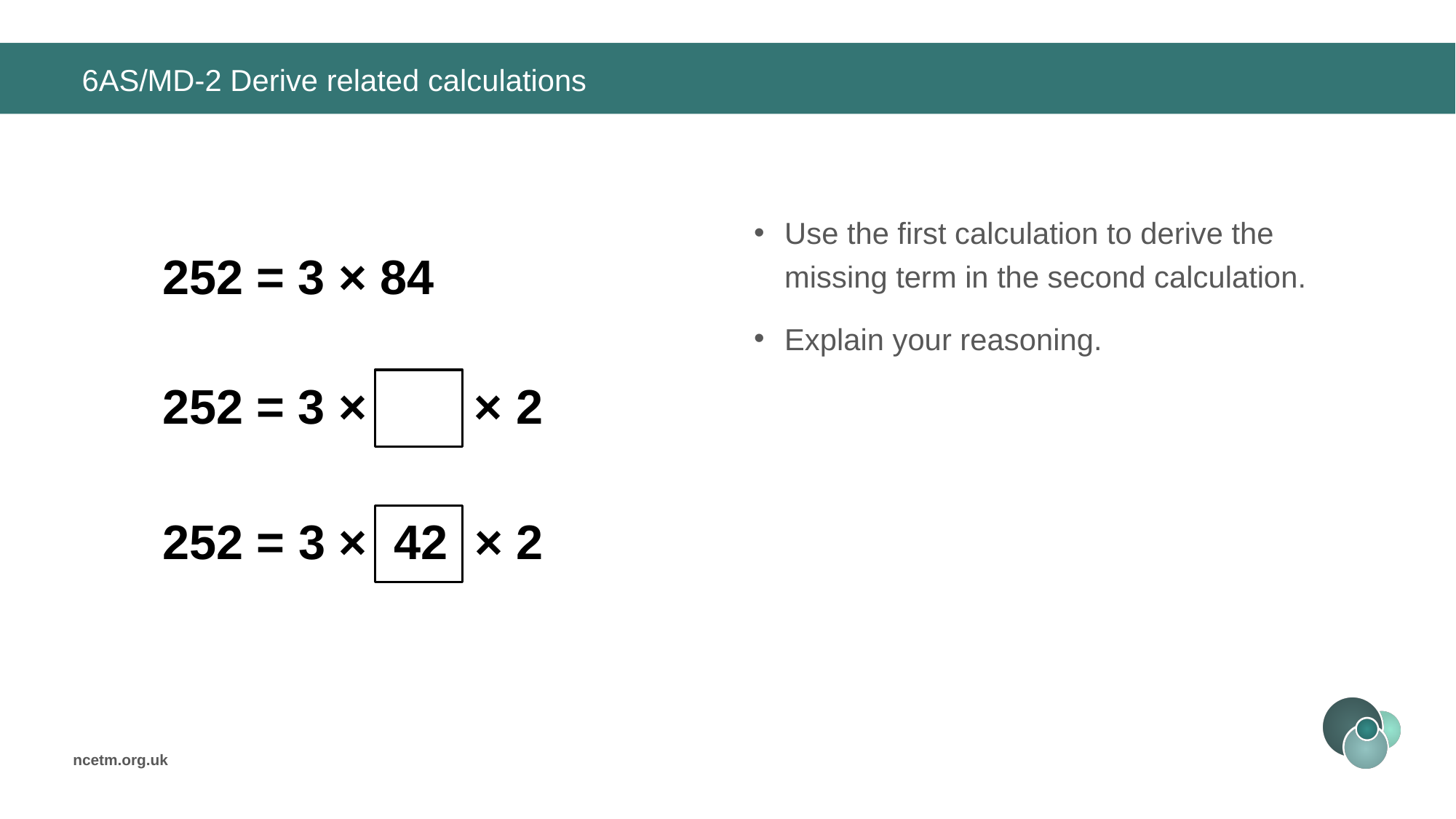

# 6AS/MD-2 Derive related calculations
Use the first calculation to derive the missing term in the second calculation.
Explain your reasoning.

252 = 3 × 84
252 = 3 ×        × 2

252 = 3 ×  42  × 2